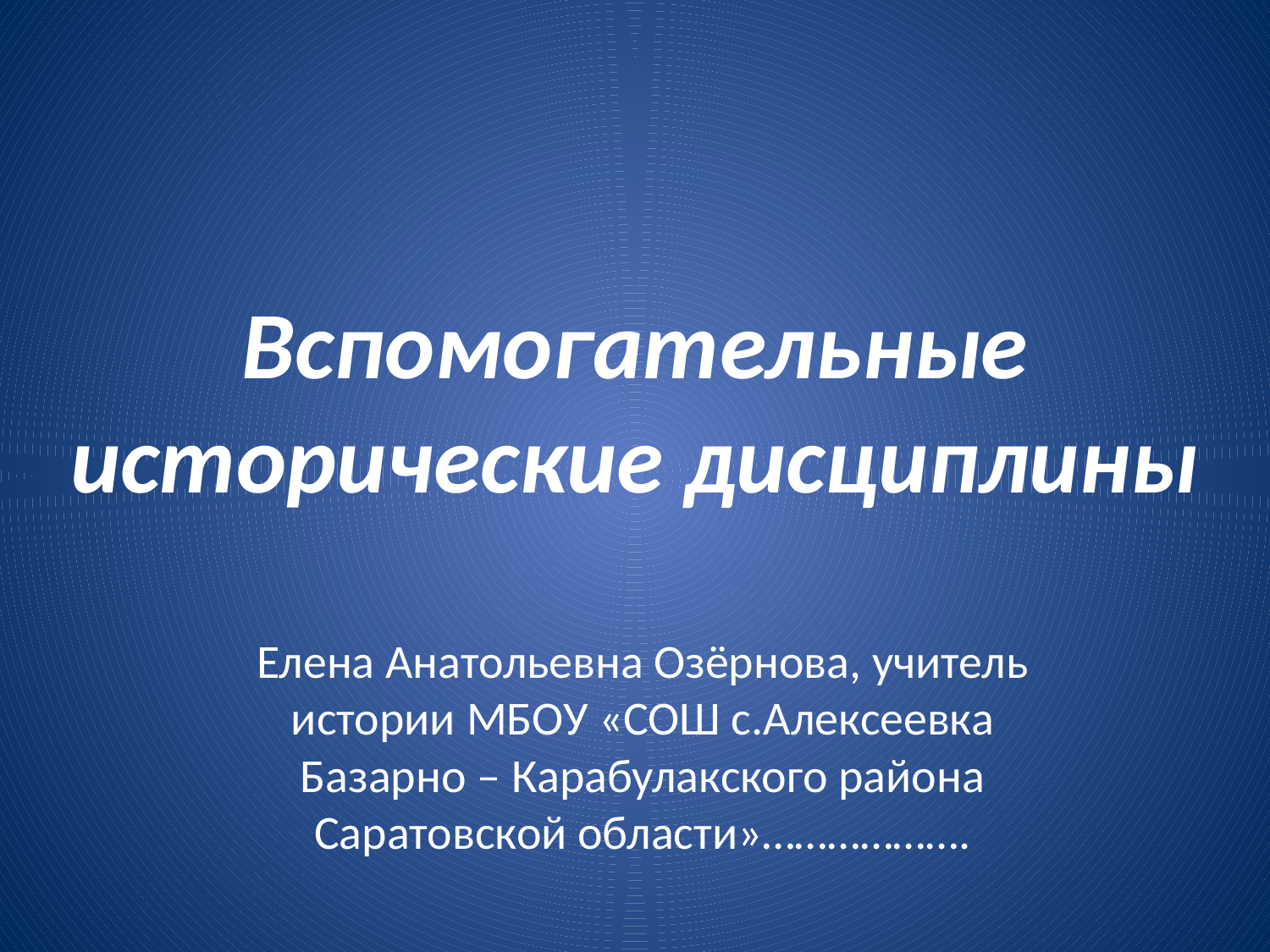

# Вспомогательные исторические дисциплины
Елена Анатольевна Озёрнова, учитель истории МБОУ «СОШ с.Алексеевка Базарно – Карабулакского района Саратовской области»……………….